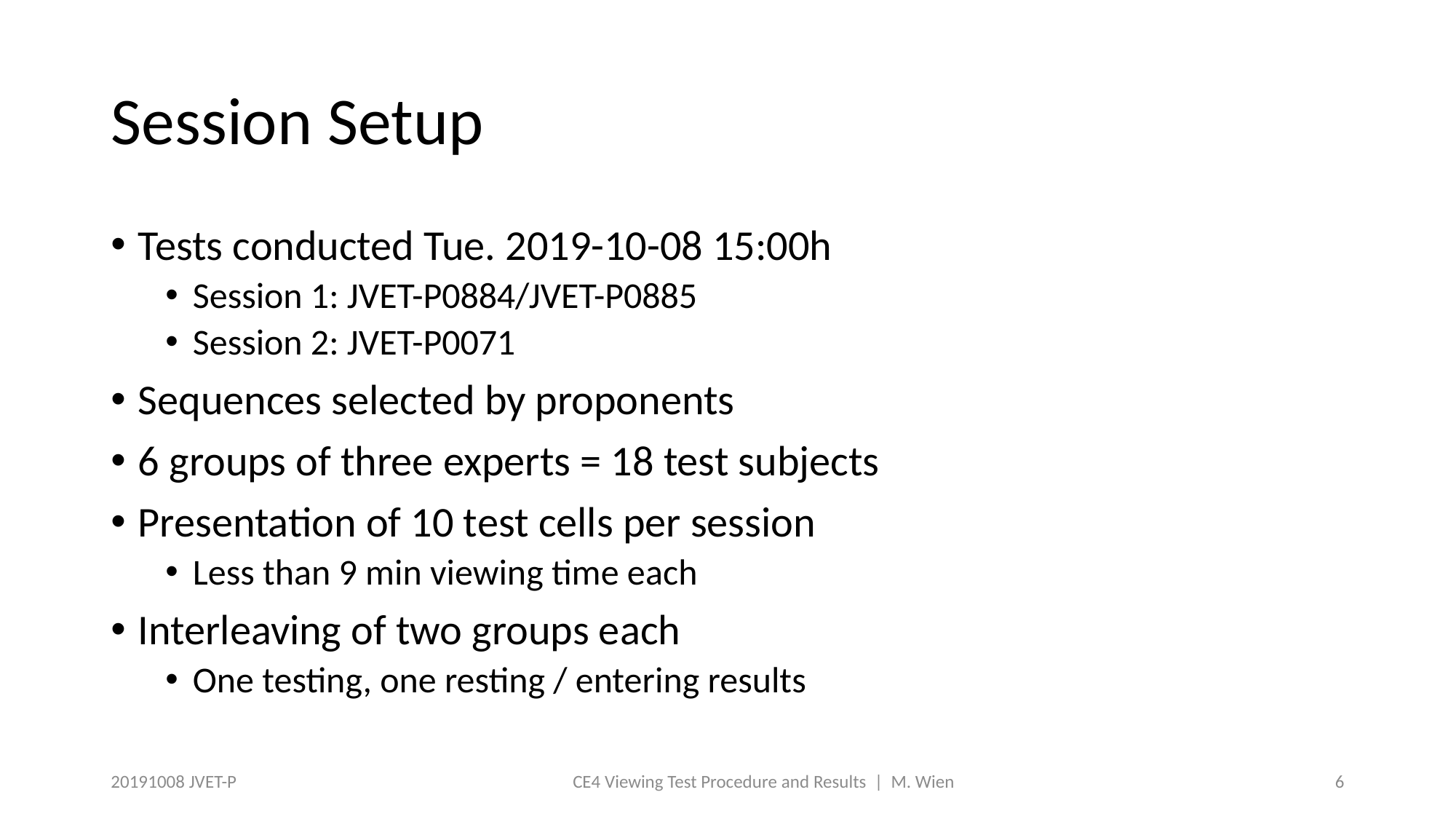

# Session Setup
Tests conducted Tue. 2019-10-08 15:00h
Session 1: JVET-P0884/JVET-P0885
Session 2: JVET-P0071
Sequences selected by proponents
6 groups of three experts = 18 test subjects
Presentation of 10 test cells per session
Less than 9 min viewing time each
Interleaving of two groups each
One testing, one resting / entering results
20191008 JVET-P
CE4 Viewing Test Procedure and Results  |  M. Wien
6